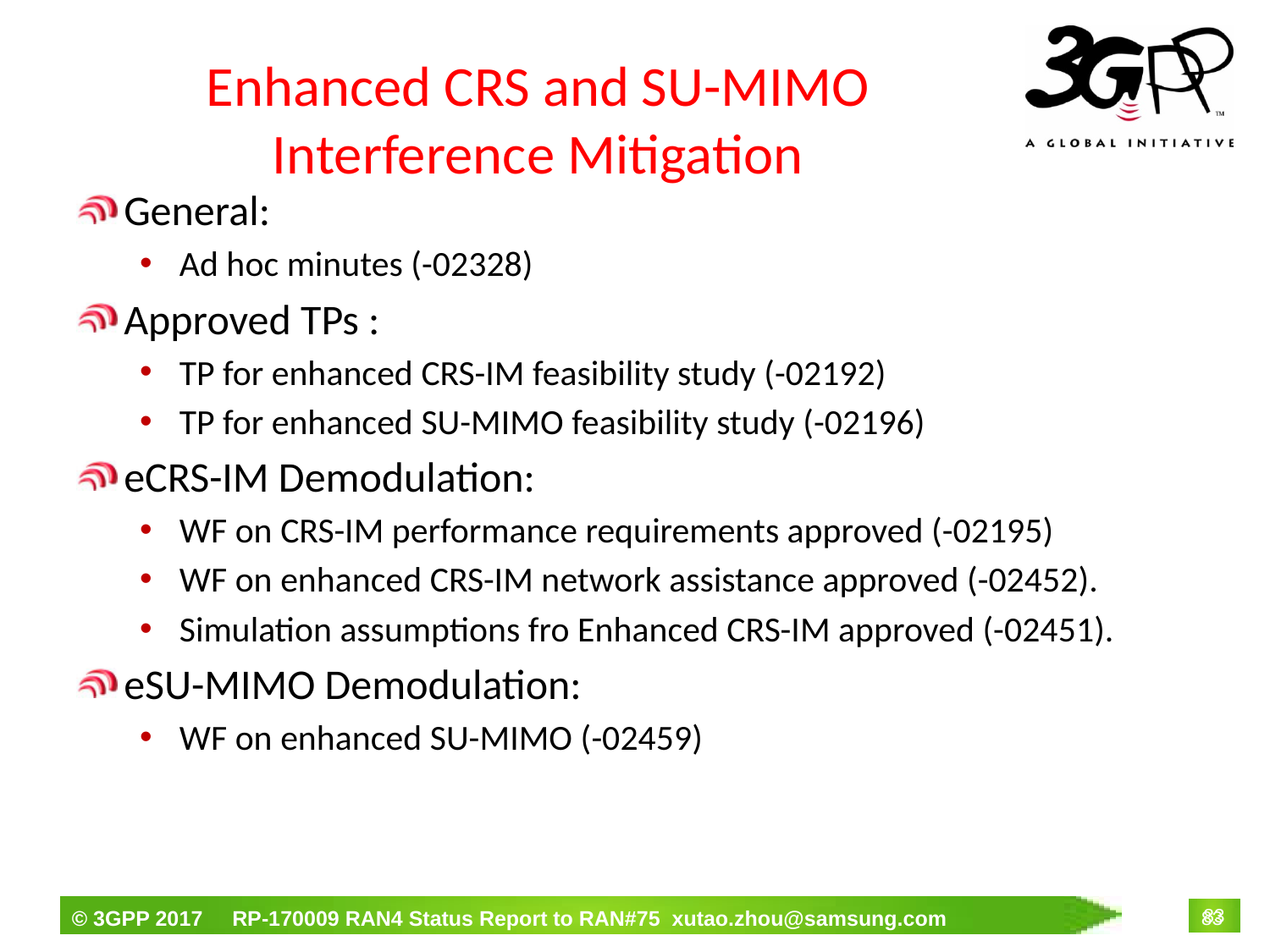

# Enhanced CRS and SU-MIMO Interference Mitigation
General:
Ad hoc minutes (-02328)
Approved TPs :
TP for enhanced CRS-IM feasibility study (-02192)
TP for enhanced SU-MIMO feasibility study (-02196)
eCRS-IM Demodulation:
WF on CRS-IM performance requirements approved (-02195)
WF on enhanced CRS-IM network assistance approved (-02452).
Simulation assumptions fro Enhanced CRS-IM approved (-02451).
eSU-MIMO Demodulation:
WF on enhanced SU-MIMO (-02459)

83